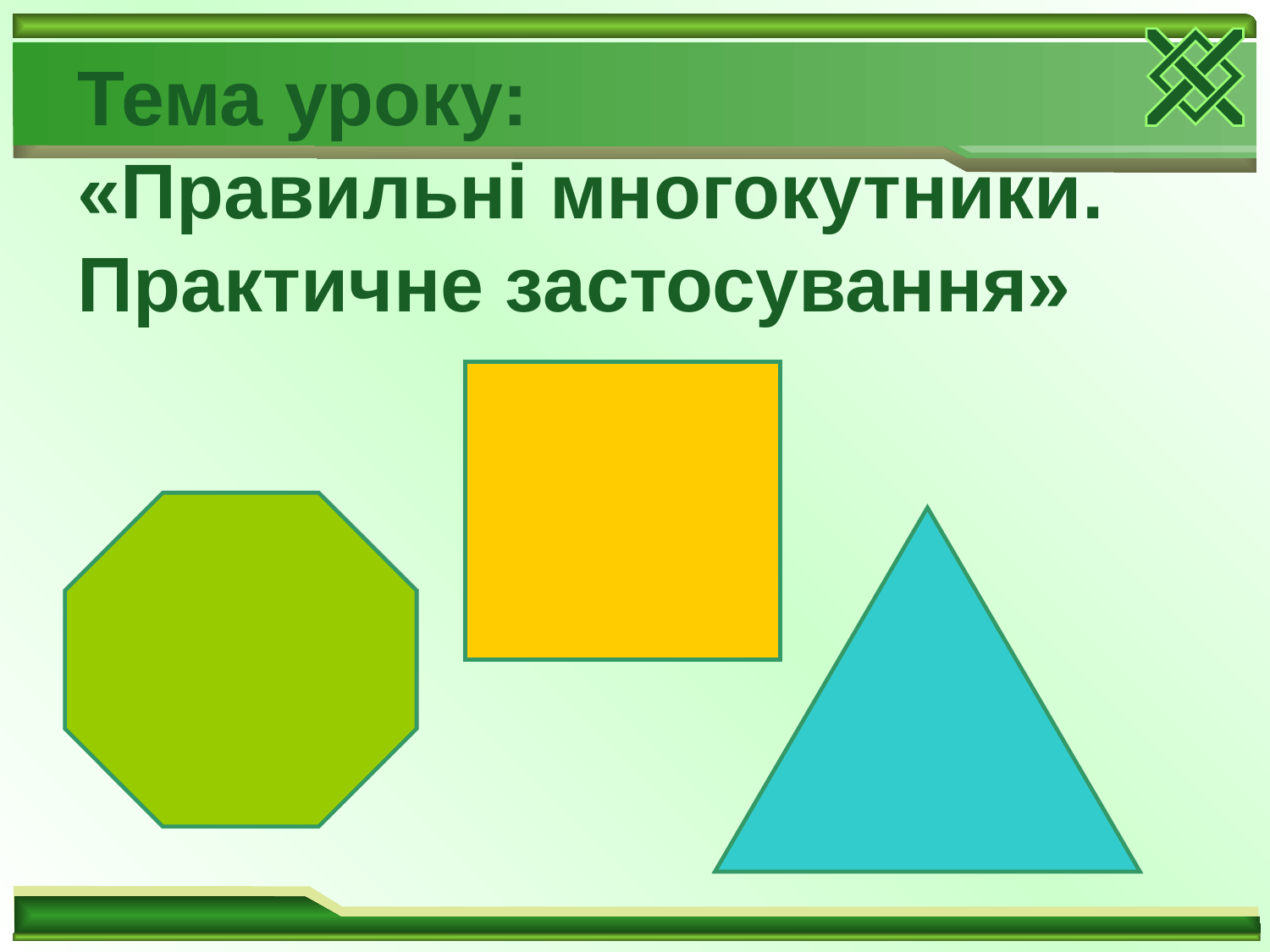

# Тема уроку: «Правильні многокутники. Практичне застосування»